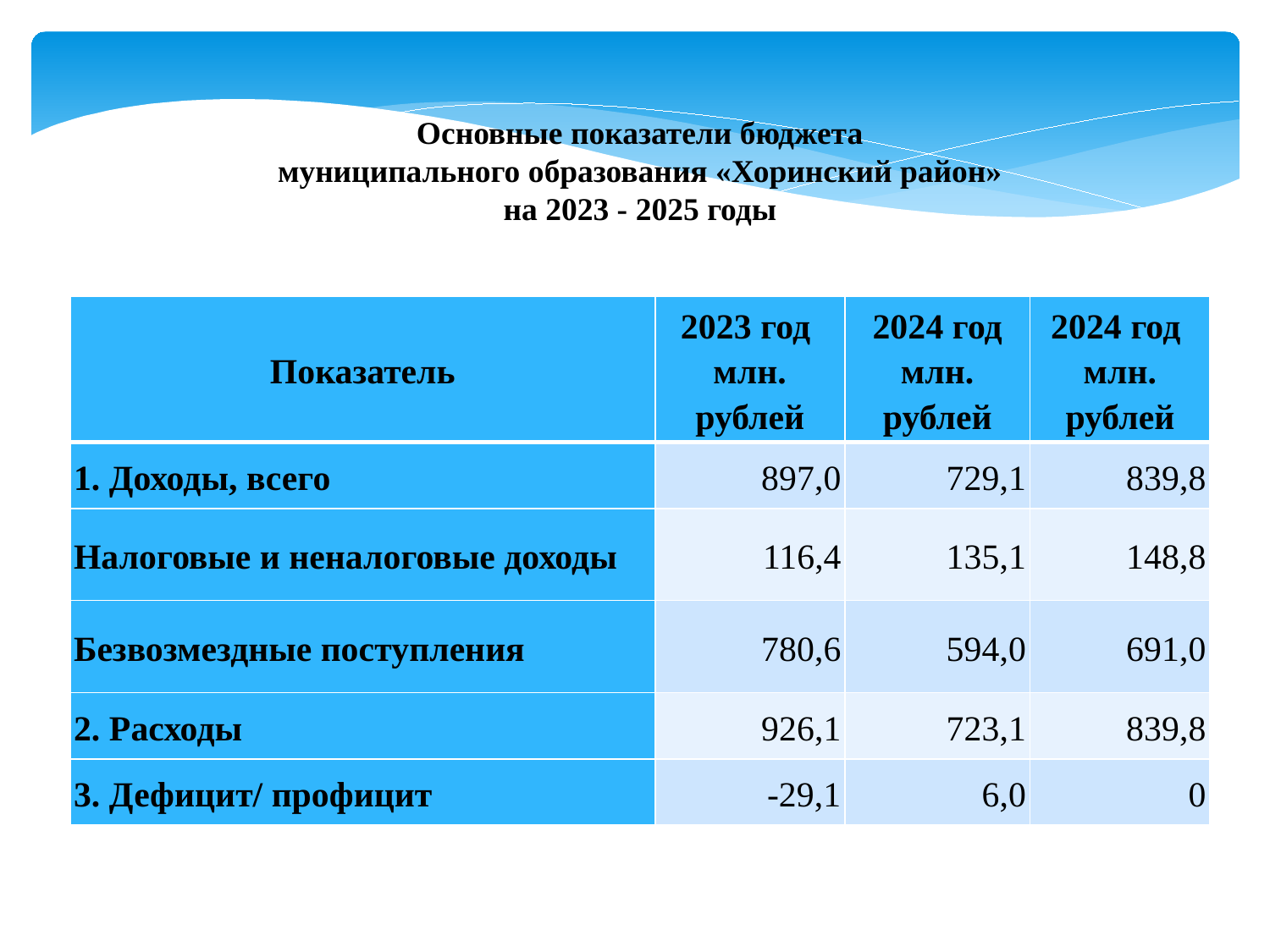

Основные показатели бюджета
муниципального образования «Хоринский район»
на 2023 - 2025 годы
| Показатель | 2023 год млн. рублей | 2024 год млн. рублей | 2024 год млн. рублей |
| --- | --- | --- | --- |
| 1. Доходы, всего | 897,0 | 729,1 | 839,8 |
| Налоговые и неналоговые доходы | 116,4 | 135,1 | 148,8 |
| Безвозмездные поступления | 780,6 | 594,0 | 691,0 |
| 2. Расходы | 926,1 | 723,1 | 839,8 |
| 3. Дефицит/ профицит | -29,1 | 6,0 | 0 |